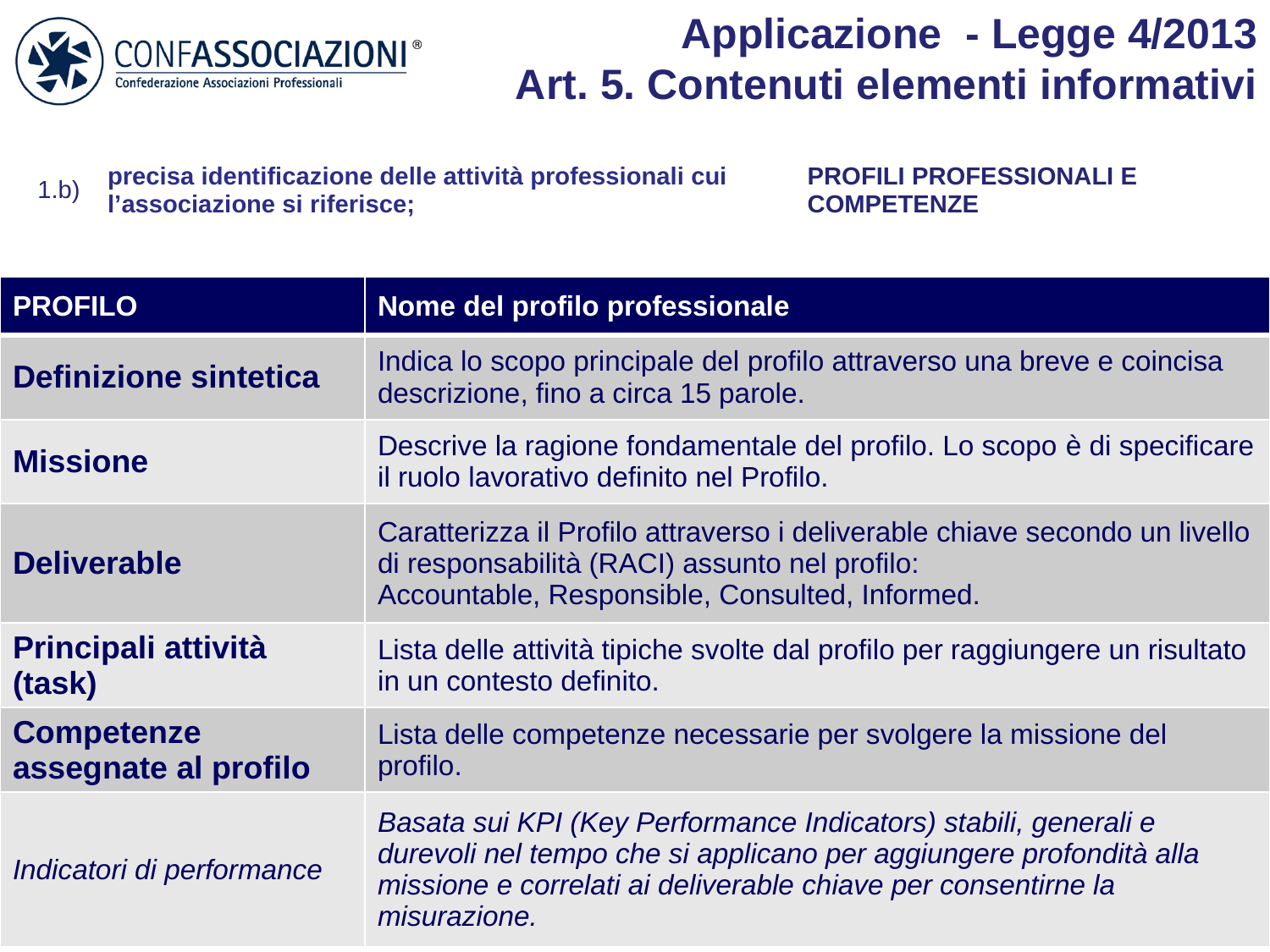

Applicazione  - Legge 4/2013
Art. 5. Contenuti elementi informativi
| 1.b) | precisa identificazione delle attività professionali cui l’associazione si riferisce; | PROFILI PROFESSIONALI E COMPETENZE |
| --- | --- | --- |
| PROFILO | Nome del profilo professionale |
| --- | --- |
| Definizione sintetica | Indica lo scopo principale del profilo attraverso una breve e coincisa descrizione, fino a circa 15 parole. |
| Missione | Descrive la ragione fondamentale del profilo. Lo scopo è di specificare il ruolo lavorativo definito nel Profilo. |
| Deliverable | Caratterizza il Profilo attraverso i deliverable chiave secondo un livello di responsabilità (RACI) assunto nel profilo: Accountable, Responsible, Consulted, Informed. |
| Principali attività (task) | Lista delle attività tipiche svolte dal profilo per raggiungere un risultato in un contesto definito. |
| Competenze assegnate al profilo | Lista delle competenze necessarie per svolgere la missione del profilo. |
| Indicatori di performance | Basata sui KPI (Key Performance Indicators) stabili, generali e durevoli nel tempo che si applicano per aggiungere profondità alla missione e correlati ai deliverable chiave per consentirne la misurazione. |